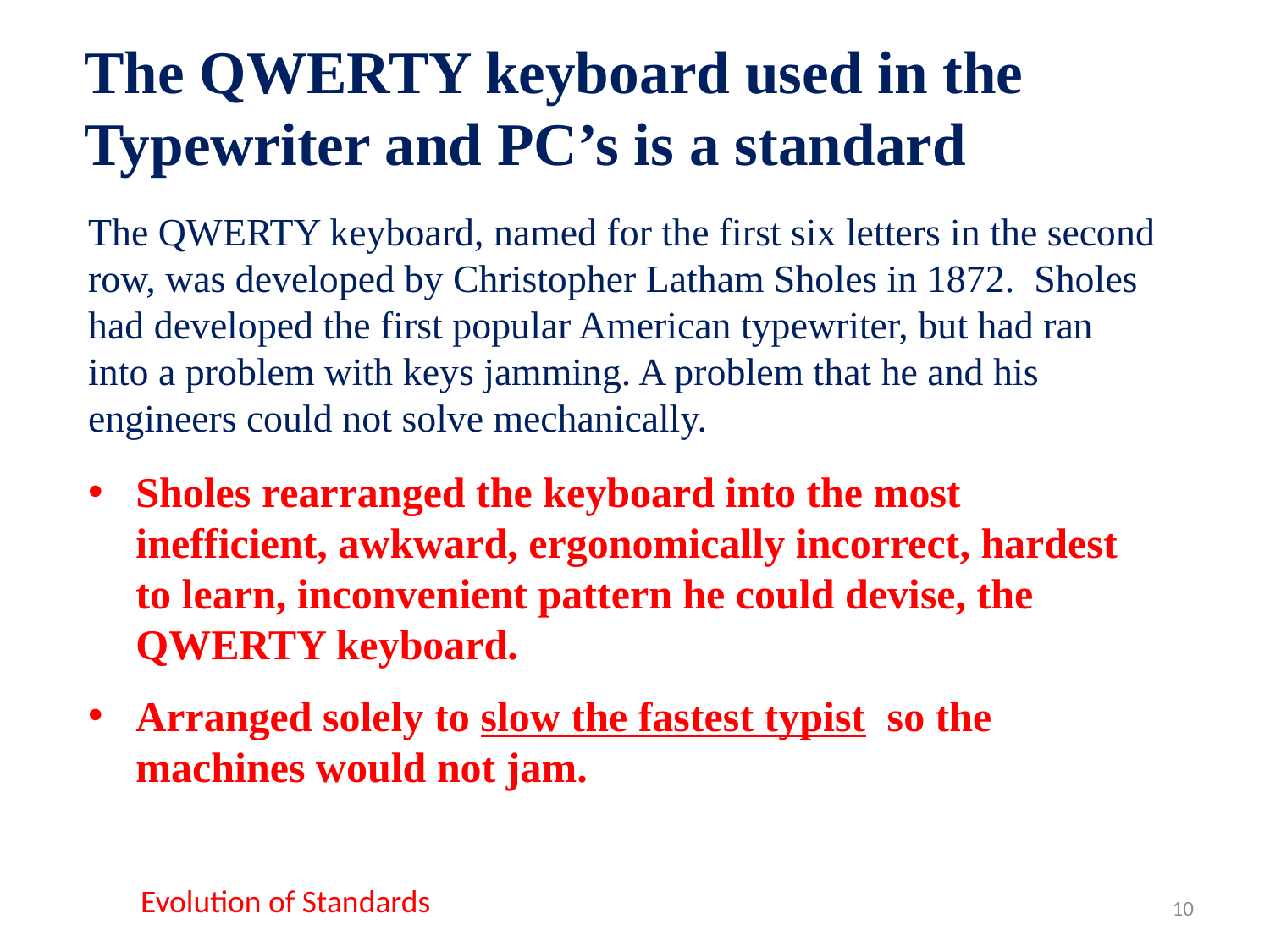

# The QWERTY keyboard used in the Typewriter and PC’s is a standard
The QWERTY keyboard, named for the first six letters in the second row, was developed by Christopher Latham Sholes in 1872.  Sholes had developed the first popular American typewriter, but had ran into a problem with keys jamming. A problem that he and his engineers could not solve mechanically.

Sholes rearranged the keyboard into the most inefficient, awkward, ergonomically incorrect, hardest to learn, inconvenient pattern he could devise, the QWERTY keyboard.

Arranged solely to slow the fastest typist  so the machines would not jam.

Evolution of Standards
10